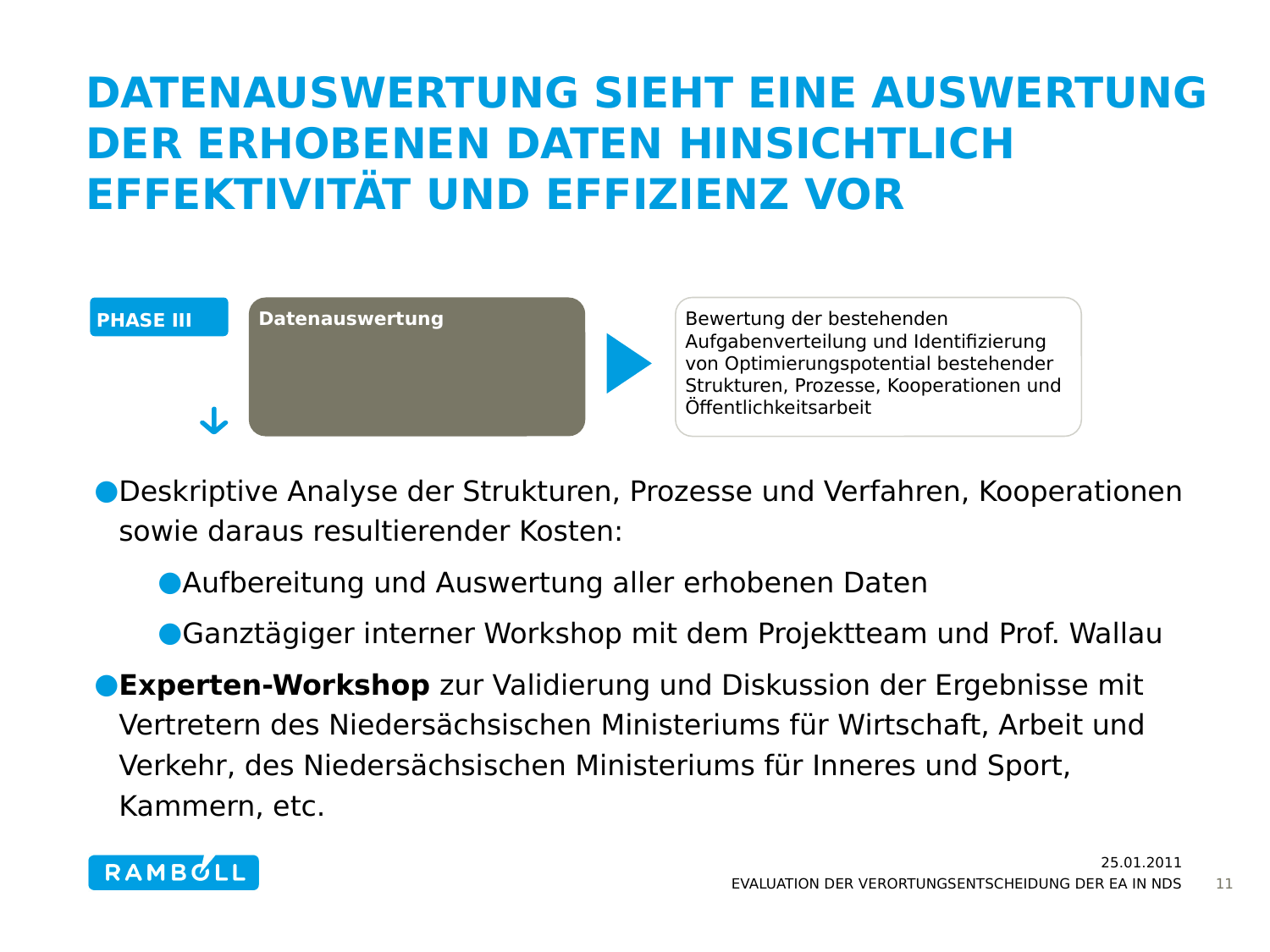

# Datenauswertung sieht eine Auswertung der erhobenen Daten hinsichtlich Effektivität und Effizienz vor
PHASE III
Datenauswertung
Bewertung der bestehenden Aufgabenverteilung und Identifizierung von Optimierungspotential bestehender Strukturen, Prozesse, Kooperationen und Öffentlichkeitsarbeit

Deskriptive Analyse der Strukturen, Prozesse und Verfahren, Kooperationen sowie daraus resultierender Kosten:
Aufbereitung und Auswertung aller erhobenen Daten
Ganztägiger interner Workshop mit dem Projektteam und Prof. Wallau
Experten-Workshop zur Validierung und Diskussion der Ergebnisse mit Vertretern des Niedersächsischen Ministeriums für Wirtschaft, Arbeit und Verkehr, des Niedersächsischen Ministeriums für Inneres und Sport, Kammern, etc.

25.01.2011
Evaluation der Verortungsentscheidung der EA in Nds
11